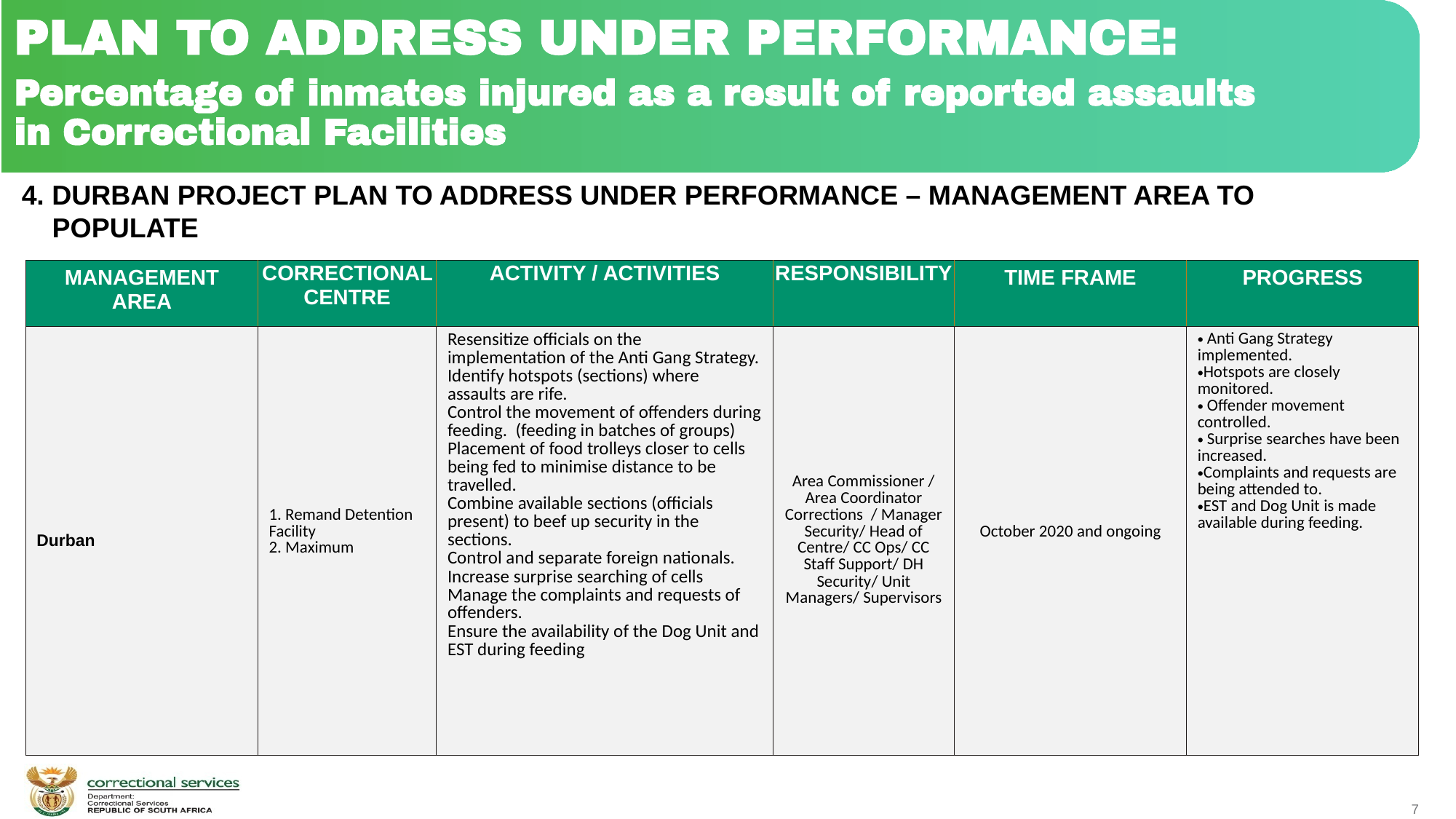

PLAN TO ADDRESS UNDER PERFORMANCE:
Percentage of inmates injured as a result of reported assaults in Correctional Facilities

     4. DURBAN PROJECT PLAN TO ADDRESS UNDER PERFORMANCE – MANAGEMENT AREA TO
         POPULATE
| MANAGEMENT AREA | CORRECTIONAL CENTRE | ACTIVITY / ACTIVITIES | RESPONSIBILITY | TIME FRAME | PROGRESS |
| --- | --- | --- | --- | --- | --- |
| Durban | 1. Remand Detention Facility 2. Maximum | Resensitize officials on the implementation of the Anti Gang Strategy. Identify hotspots (sections) where assaults are rife. Control the movement of offenders during feeding.  (feeding in batches of groups) Placement of food trolleys closer to cells being fed to minimise distance to be travelled. Combine available sections (officials present) to beef up security in the sections. Control and separate foreign nationals. Increase surprise searching of cells Manage the complaints and requests of offenders. Ensure the availability of the Dog Unit and EST during feeding | Area Commissioner / Area Coordinator Corrections / Manager Security/ Head of Centre/ CC Ops/ CC Staff Support/ DH Security/ Unit Managers/ Supervisors | October 2020 and ongoing | Anti Gang Strategy implemented. Hotspots are closely monitored. Offender movement controlled. Surprise searches have been increased. Complaints and requests are being attended to. EST and Dog Unit is made available during feeding. |